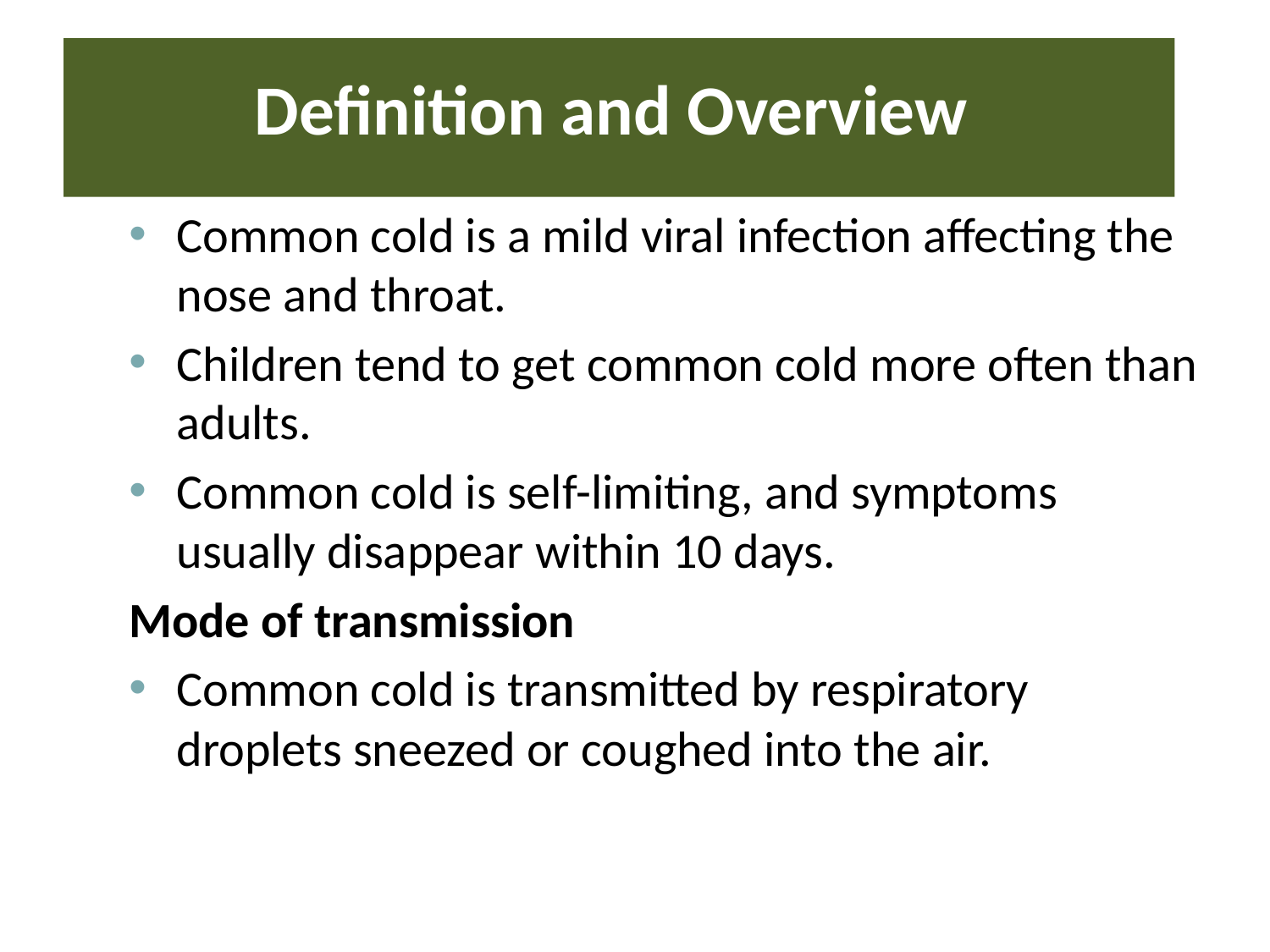

# Definition and Overview
Common cold is a mild viral infection affecting the nose and throat.
Children tend to get common cold more often than adults.
Common cold is self-limiting, and symptoms usually disappear within 10 days.
Mode of transmission
Common cold is transmitted by respiratory droplets sneezed or coughed into the air.